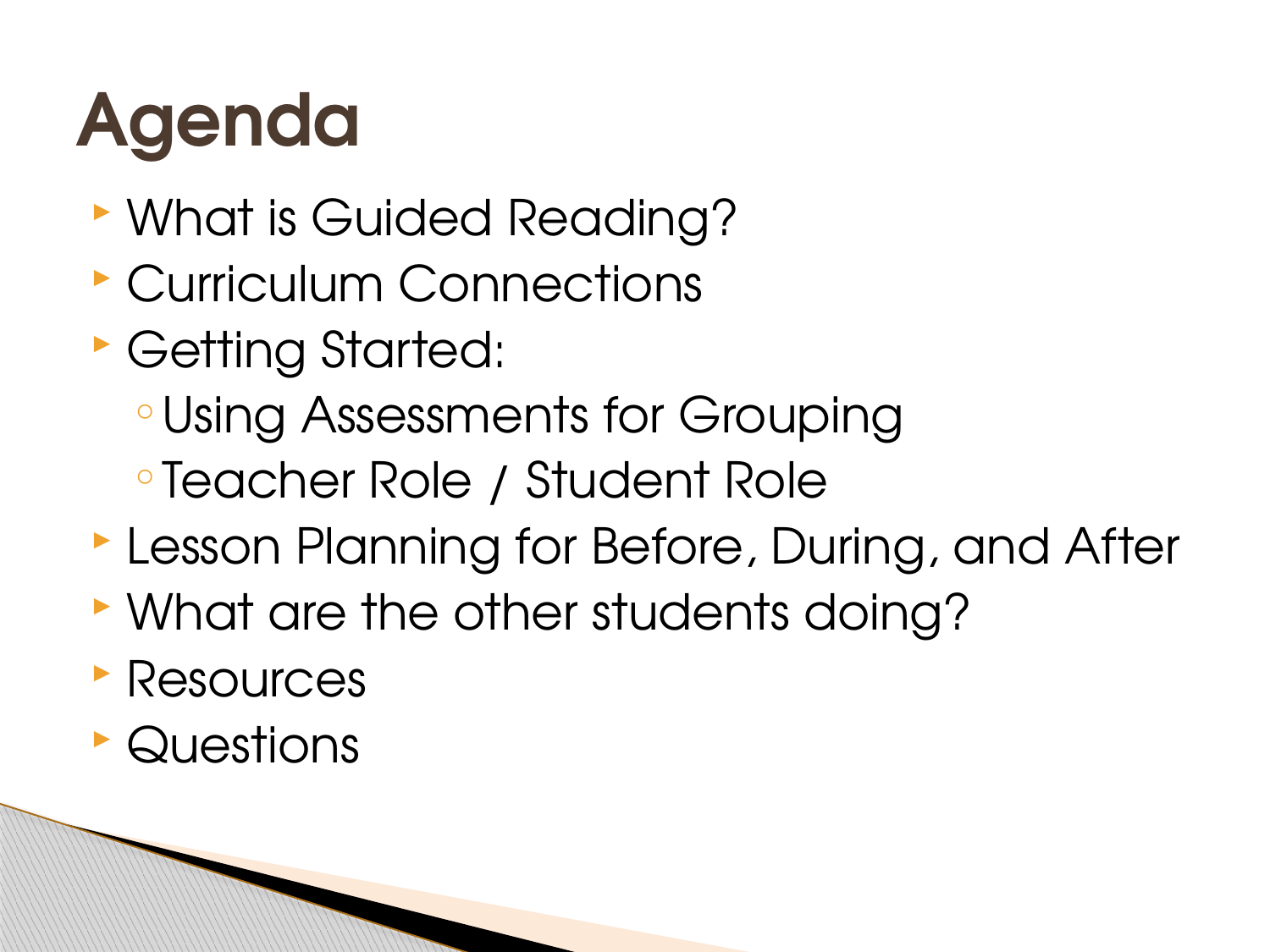

# Agenda
What is Guided Reading?
Curriculum Connections
Getting Started:
Using Assessments for Grouping
Teacher Role / Student Role
Lesson Planning for Before, During, and After
What are the other students doing?
Resources
Questions